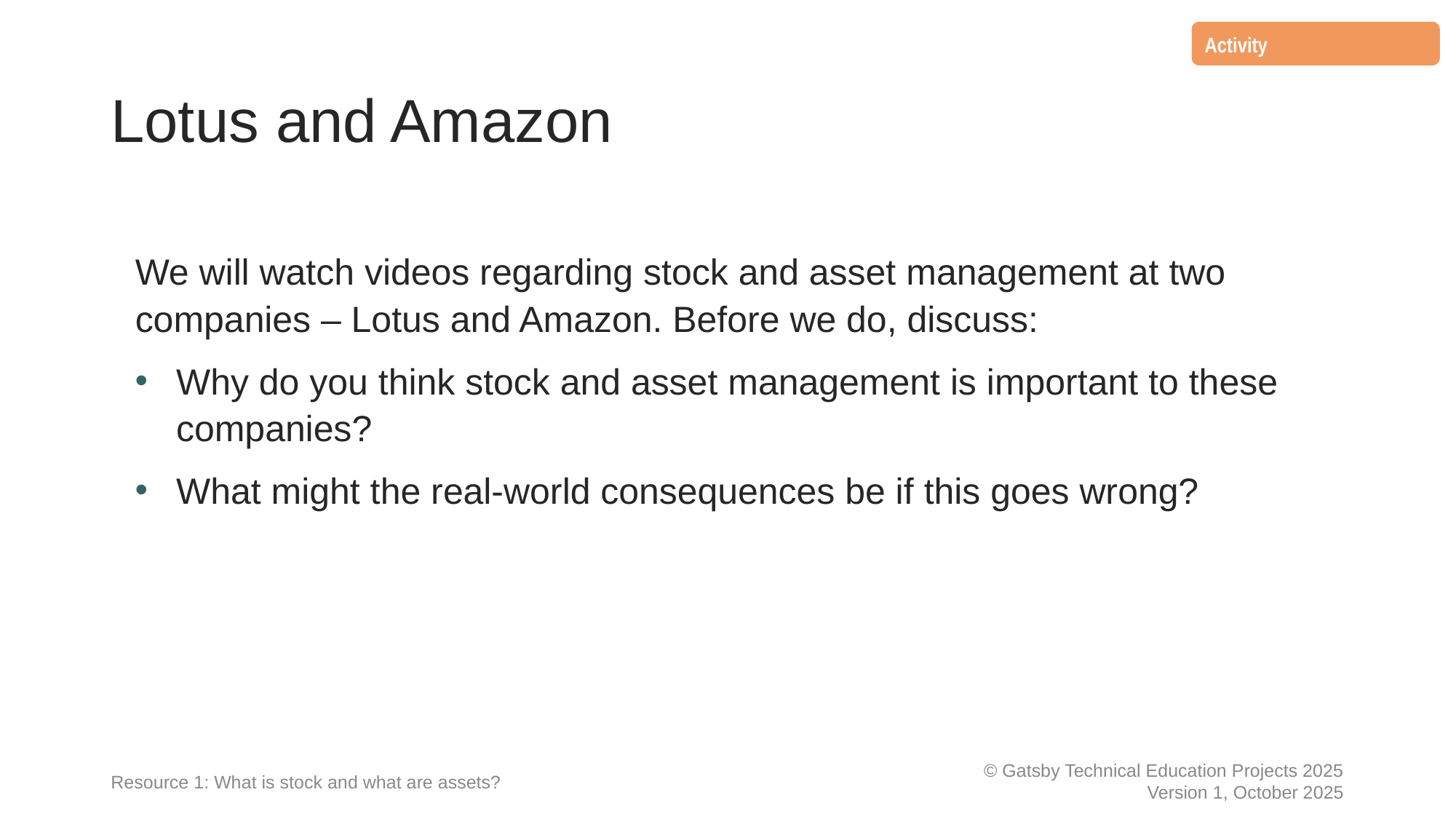

Activity
# Lotus and Amazon
We will watch videos regarding stock and asset management at two companies – Lotus and Amazon. Before we do, discuss:
Why do you think stock and asset management is important to these companies?
What might the real-world consequences be if this goes wrong?
Resource 1: What is stock and what are assets?